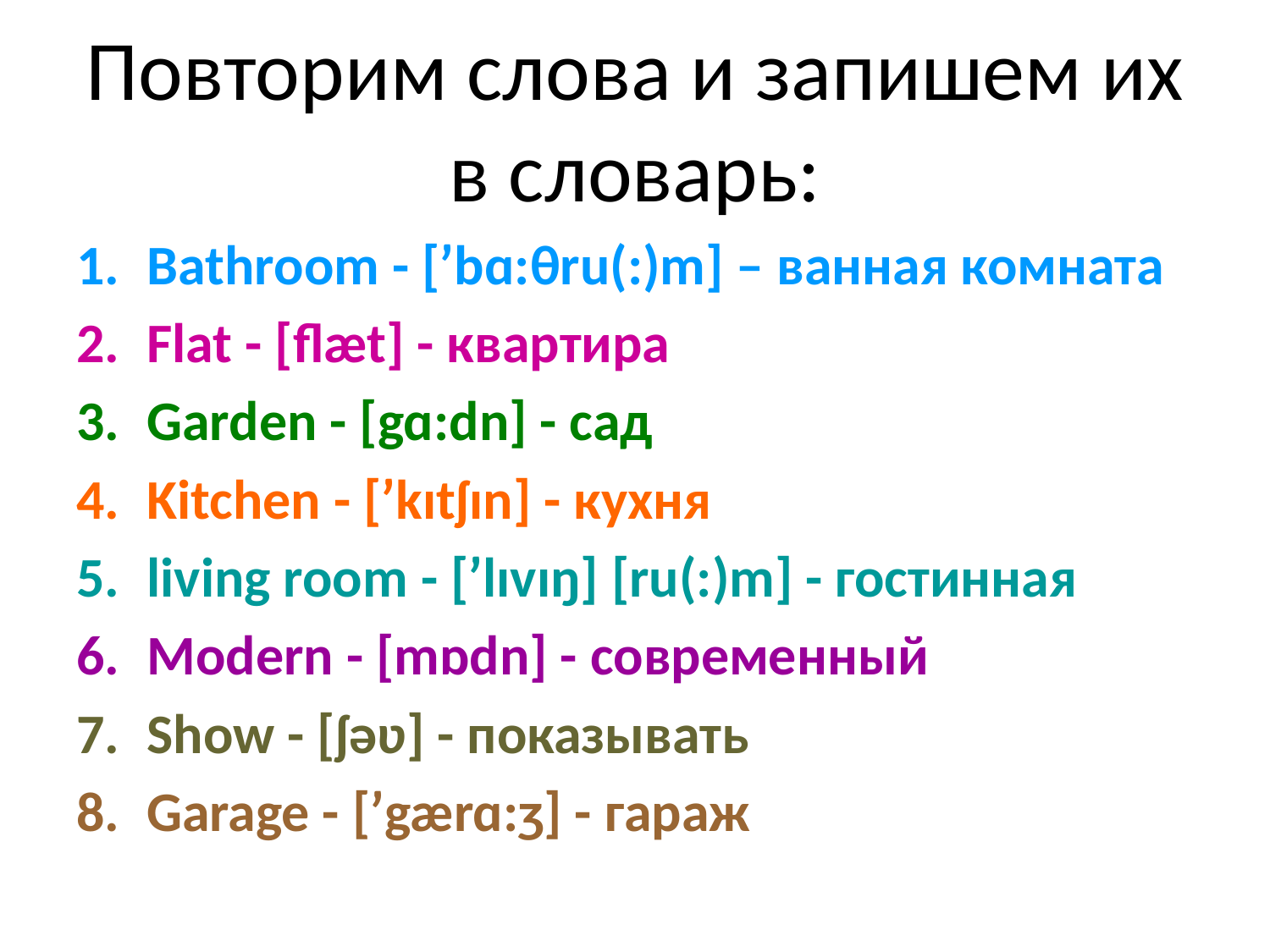

# Повторим слова и запишем их в словарь:
Bathroom - [ʹbɑ:θru(:)m] – ванная комната
Flat - [flæt] - квартира
Garden - [gɑ:dn] - сад
Kitchen - [ʹkıtʃın] - кухня
living room - [ʹlıvıŋ] [ru(:)m] - гостинная
Modern - [mɒdn] - современный
Show - [ʃəʋ] - показывать
Garage - [ʹgærɑ:ʒ] - гараж